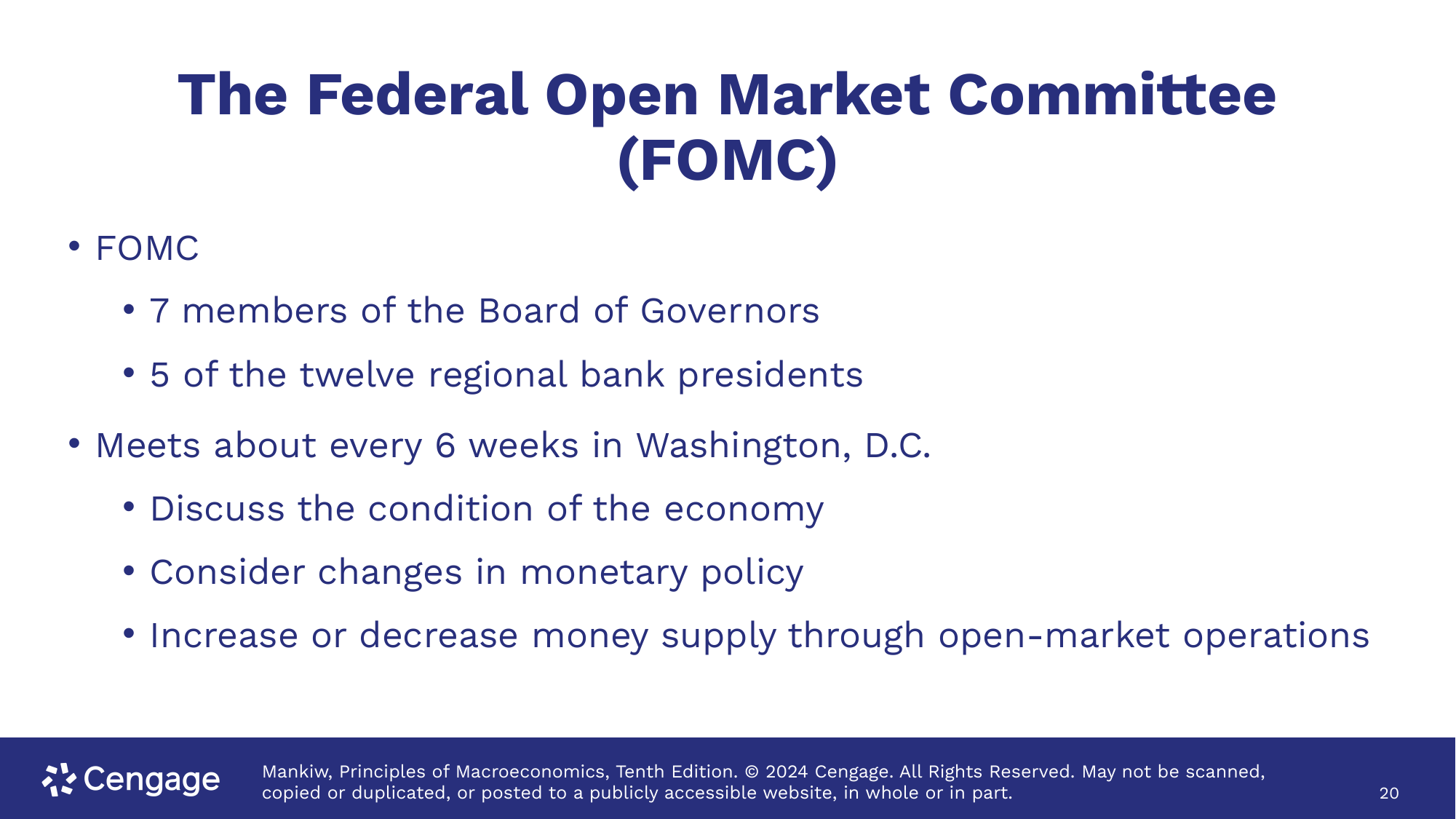

# The Federal Open Market Committee (FOMC)
FOMC
7 members of the Board of Governors
5 of the twelve regional bank presidents
Meets about every 6 weeks in Washington, D.C.
Discuss the condition of the economy
Consider changes in monetary policy
Increase or decrease money supply through open-market operations